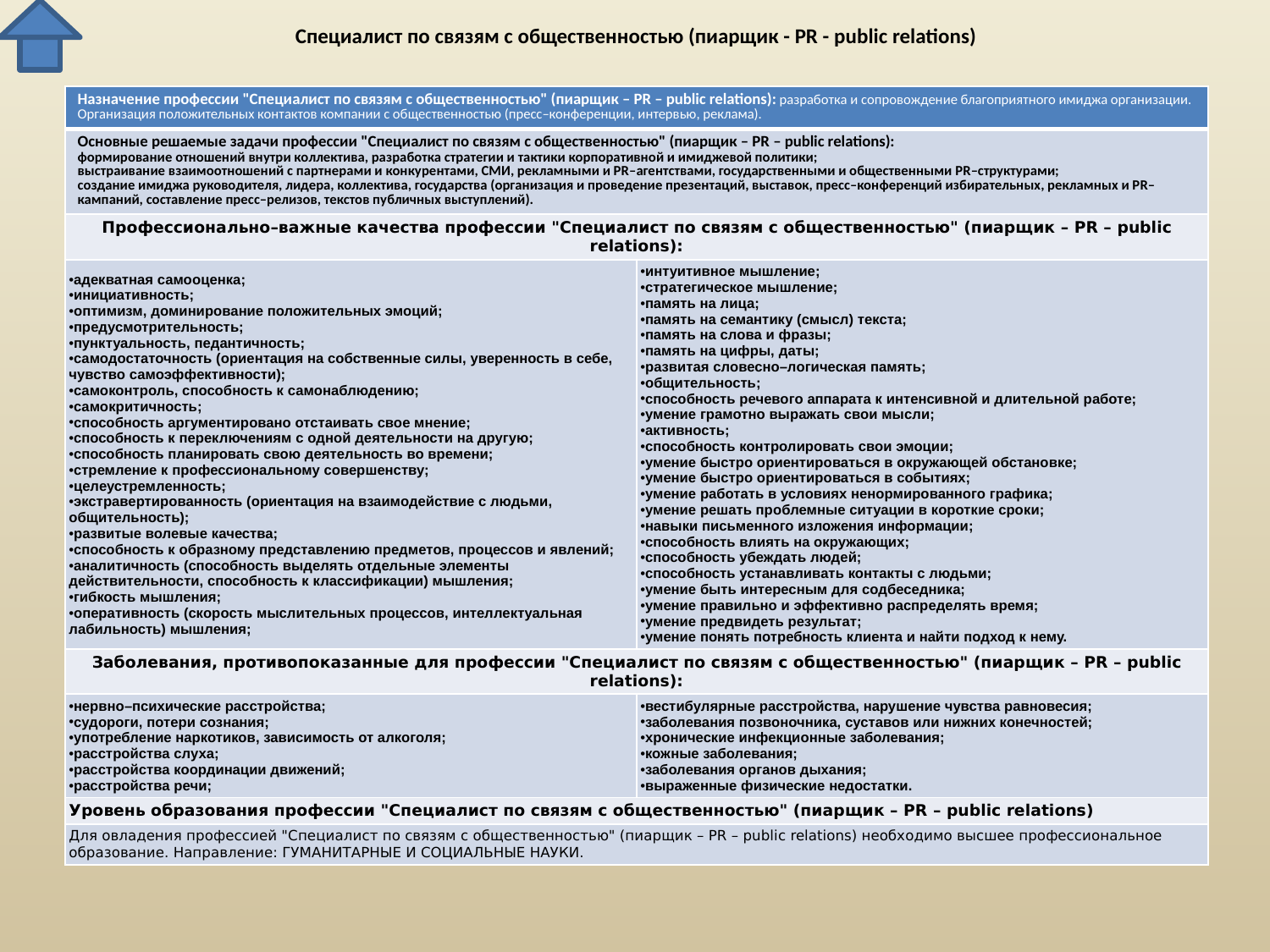

# Специалист по связям с общественностью (пиарщик - РR - public relations)
| Назначение профессии "Специалист по связям с общественностью" (пиарщик – РR – public relations): разработка и сопровождение благоприятного имиджа организации. Организация положительных контактов компании с общественностью (пресс–конференции, интервью, реклама). |  |
| --- | --- |
| Основные решаемые задачи профессии "Специалист по связям с общественностью" (пиарщик – РR – public relations): формирование отношений внутри коллектива, разработка стратегии и тактики корпоративной и имиджевой политики; выстраивание взаимоотношений с партнерами и конкурентами, СМИ, рекламными и PR–агентствами, государственными и общественными PR–структурами; создание имиджа руководителя, лидера, коллектива, государства (организация и проведение презентаций, выставок, пресс–конференций избирательных, рекламных и PR–кампаний, составление пресс–релизов, текстов публичных выступлений). |  |
| Профессионально–важные качества профессии "Специалист по связям с общественностью" (пиарщик – РR – public relations): |  |
| адекватная самооценка; инициативность; оптимизм, доминирование положительных эмоций; предусмотрительность; пунктуальность, педантичность; самодостаточность (ориентация на собственные силы, уверенность в себе, чувство самоэффективности); самоконтроль, способность к самонаблюдению; самокритичность; способность аргументировано отстаивать свое мнение; способность к переключениям с одной деятельности на другую; способность планировать свою деятельность во времени; стремление к профессиональному совершенству; целеустремленность; экстравертированность (ориентация на взаимодействие с людьми, общительность); развитые волевые качества; способность к образному представлению предметов, процессов и явлений; аналитичность (способность выделять отдельные элементы действительности, способность к классификации) мышления; гибкость мышления; оперативность (скорость мыслительных процессов, интеллектуальная лабильность) мышления; | интуитивное мышление; стратегическое мышление; память на лица; память на семантику (смысл) текста; память на слова и фразы; память на цифры, даты; развитая словесно–логическая память; общительность; способность речевого аппарата к интенсивной и длительной работе; умение грамотно выражать свои мысли; активность; способность контролировать свои эмоции; умение быстро ориентироваться в окружающей обстановке; умение быстро ориентироваться в событиях; умение работать в условиях ненормированного графика; умение решать проблемные ситуации в короткие сроки; навыки письменного изложения информации; способность влиять на окружающих; способность убеждать людей; способность устанавливать контакты с людьми; умение быть интересным для содбеседника; умение правильно и эффективно распределять время; умение предвидеть результат; умение понять потребность клиента и найти подход к нему. |
| Заболевания, противопоказанные для профессии "Специалист по связям с общественностью" (пиарщик – РR – public relations): |  |
| нервно–психические расстройства; судороги, потери сознания; употребление наркотиков, зависимость от алкоголя; расстройства слуха; расстройства координации движений; расстройства речи; | вестибулярные расстройства, нарушение чувства равновесия; заболевания позвоночника, суставов или нижних конечностей; хронические инфекционные заболевания; кожные заболевания; заболевания органов дыхания; выраженные физические недостатки. |
| Уровень образования профессии "Специалист по связям с общественностью" (пиарщик – РR – public relations) |  |
| Для овладения профессией "Специалист по связям с общественностью" (пиарщик – РR – public relations) необходимо высшее профессиональное образование. Направление: ГУМАНИТАРНЫЕ И СОЦИАЛЬНЫЕ НАУКИ. |  |